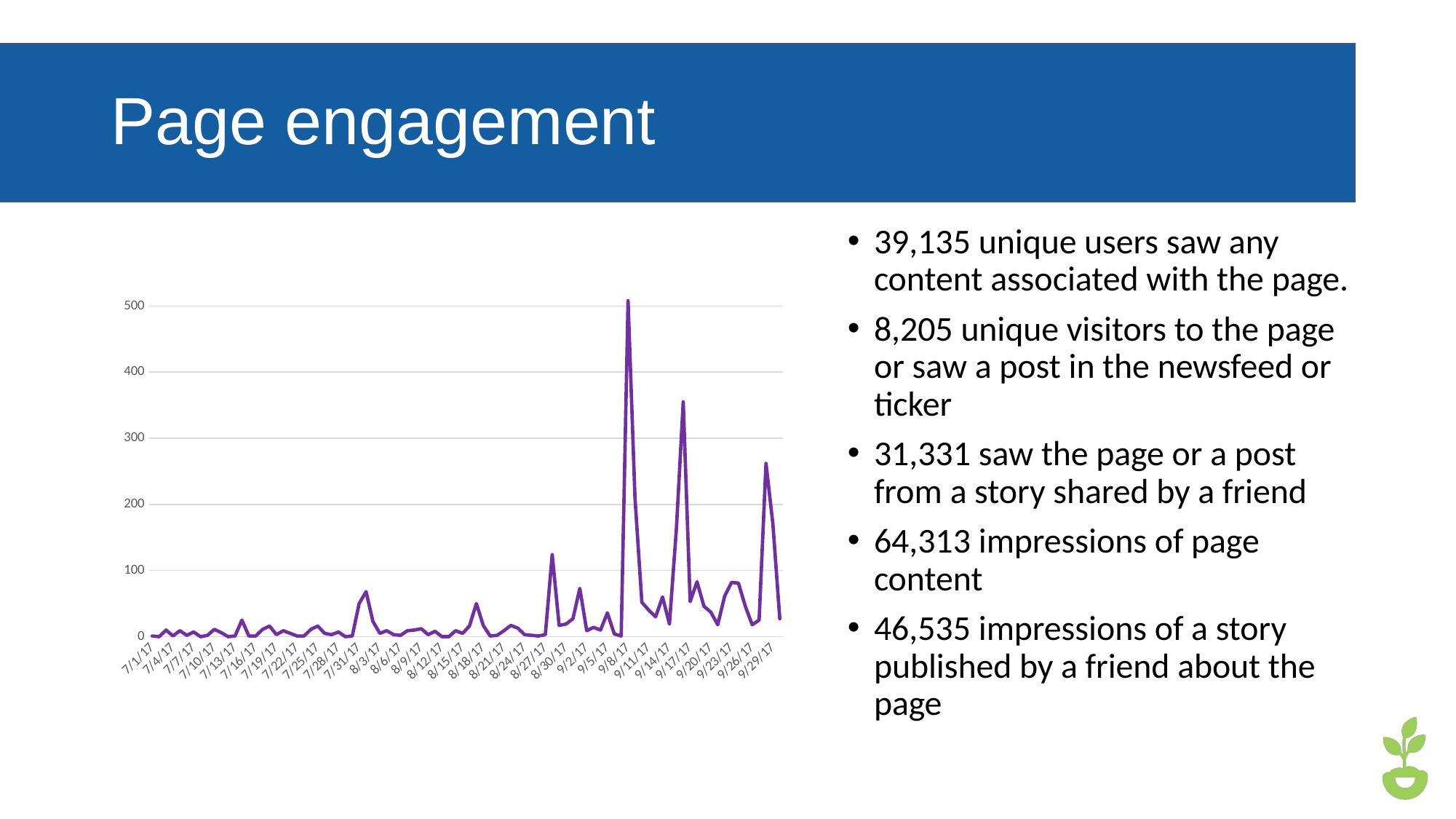

# Page engagement

### Chart

| Category |  |
|---|---|
| 42917 | 1.0 |
| 42918 | 0.0 |
| 42919 | 10.0 |
| 42920 | 1.0 |
| 42921 | 9.0 |
| 42922 | 2.0 |
| 42923 | 7.0 |
| 42924 | 0.0 |
| 42925 | 2.0 |
| 42926 | 11.0 |
| 42927 | 6.0 |
| 42928 | 0.0 |
| 42929 | 1.0 |
| 42930 | 25.0 |
| 42931 | 1.0 |
| 42932 | 1.0 |
| 42933 | 11.0 |
| 42934 | 16.0 |
| 42935 | 3.0 |
| 42936 | 9.0 |
| 42937 | 5.0 |
| 42938 | 1.0 |
| 42939 | 1.0 |
| 42940 | 11.0 |
| 42941 | 16.0 |
| 42942 | 5.0 |
| 42943 | 3.0 |
| 42944 | 7.0 |
| 42945 | 0.0 |
| 42946 | 1.0 |
| 42947 | 50.0 |
| 42948 | 68.0 |
| 42949 | 23.0 |
| 42950 | 5.0 |
| 42951 | 9.0 |
| 42952 | 3.0 |
| 42953 | 2.0 |
| 42954 | 9.0 |
| 42955 | 10.0 |
| 42956 | 12.0 |
| 42957 | 3.0 |
| 42958 | 8.0 |
| 42959 | 0.0 |
| 42960 | 0.0 |
| 42961 | 9.0 |
| 42962 | 5.0 |
| 42963 | 16.0 |
| 42964 | 50.0 |
| 42965 | 17.0 |
| 42966 | 1.0 |
| 42967 | 2.0 |
| 42968 | 9.0 |
| 42969 | 17.0 |
| 42970 | 13.0 |
| 42971 | 3.0 |
| 42972 | 2.0 |
| 42973 | 1.0 |
| 42974 | 3.0 |
| 42975 | 124.0 |
| 42976 | 17.0 |
| 42977 | 19.0 |
| 42978 | 27.0 |
| 42979 | 73.0 |
| 42980 | 9.0 |
| 42981 | 14.0 |
| 42982 | 10.0 |
| 42983 | 36.0 |
| 42984 | 4.0 |
| 42985 | 1.0 |
| 42986 | 508.0 |
| 42987 | 210.0 |
| 42988 | 52.0 |
| 42989 | 40.0 |
| 42990 | 30.0 |
| 42991 | 60.0 |
| 42992 | 19.0 |
| 42993 | 162.0 |
| 42994 | 355.0 |
| 42995 | 53.0 |
| 42996 | 83.0 |
| 42997 | 46.0 |
| 42998 | 37.0 |
| 42999 | 18.0 |
| 43000 | 61.0 |
| 43001 | 82.0 |
| 43002 | 81.0 |
| 43003 | 46.0 |
| 43004 | 18.0 |
| 43005 | 25.0 |
| 43006 | 262.0 |
| 43007 | 170.0 |
| 43008 | 27.0 |
39,135 unique users saw any content associated with the page.
8,205 unique visitors to the page or saw a post in the newsfeed or ticker
31,331 saw the page or a post from a story shared by a friend
64,313 impressions of page content
46,535 impressions of a story published by a friend about the page